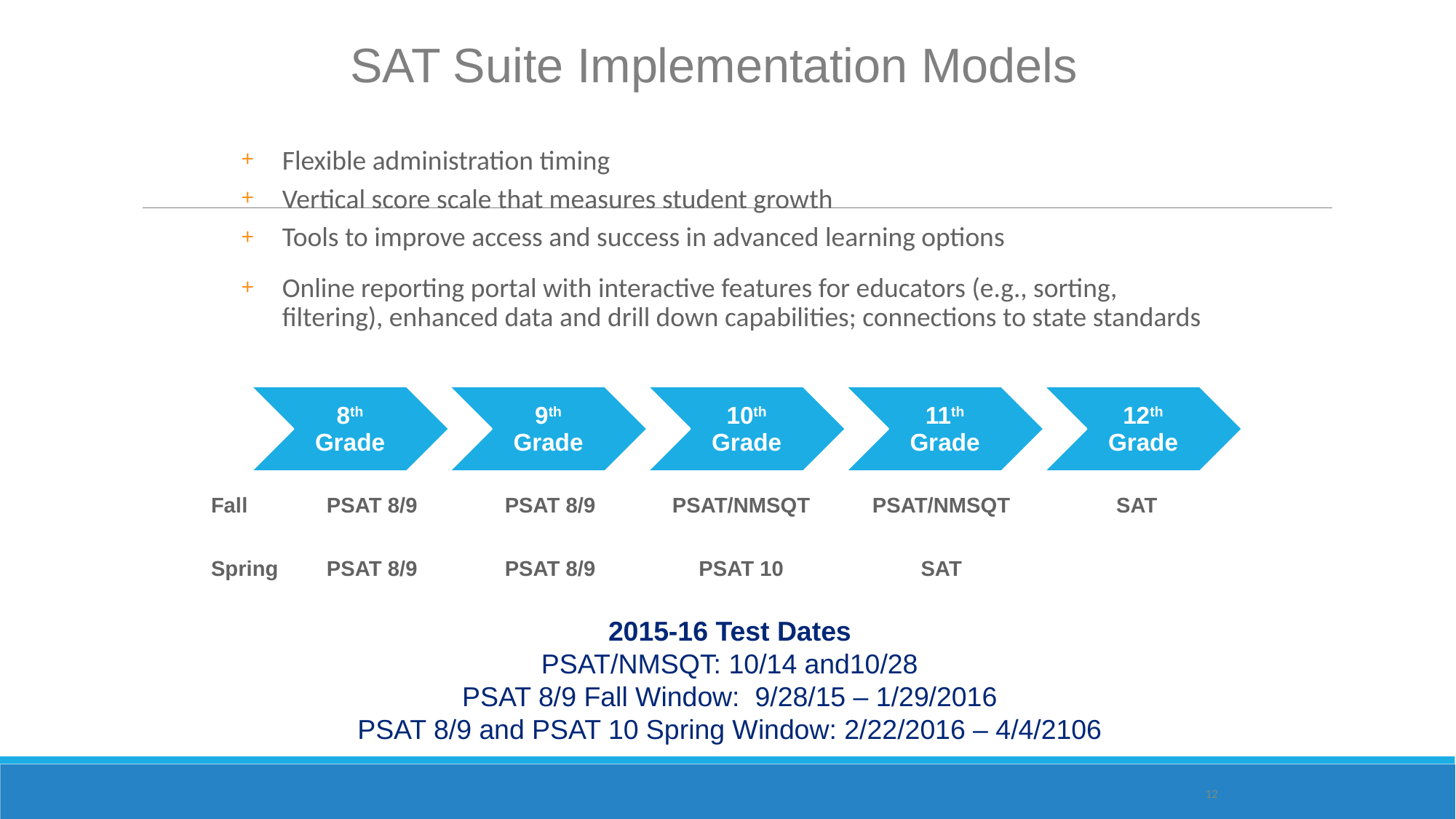

SAT Suite Implementation Models
Flexible administration timing
Vertical score scale that measures student growth
Tools to improve access and success in advanced learning options
Online reporting portal with interactive features for educators (e.g., sorting, filtering), enhanced data and drill down capabilities; connections to state standards
8th Grade
9th Grade
10th Grade
11th Grade
12th Grade
| Fall | PSAT 8/9 | PSAT 8/9 | PSAT/NMSQT | PSAT/NMSQT | SAT |
| --- | --- | --- | --- | --- | --- |
| Spring | PSAT 8/9 | PSAT 8/9 | PSAT 10 | SAT |  |
2015-16 Test Dates
PSAT/NMSQT: 10/14 and10/28
PSAT 8/9 Fall Window:  9/28/15 – 1/29/2016
PSAT 8/9 and PSAT 10 Spring Window: 2/22/2016 – 4/4/2106
12